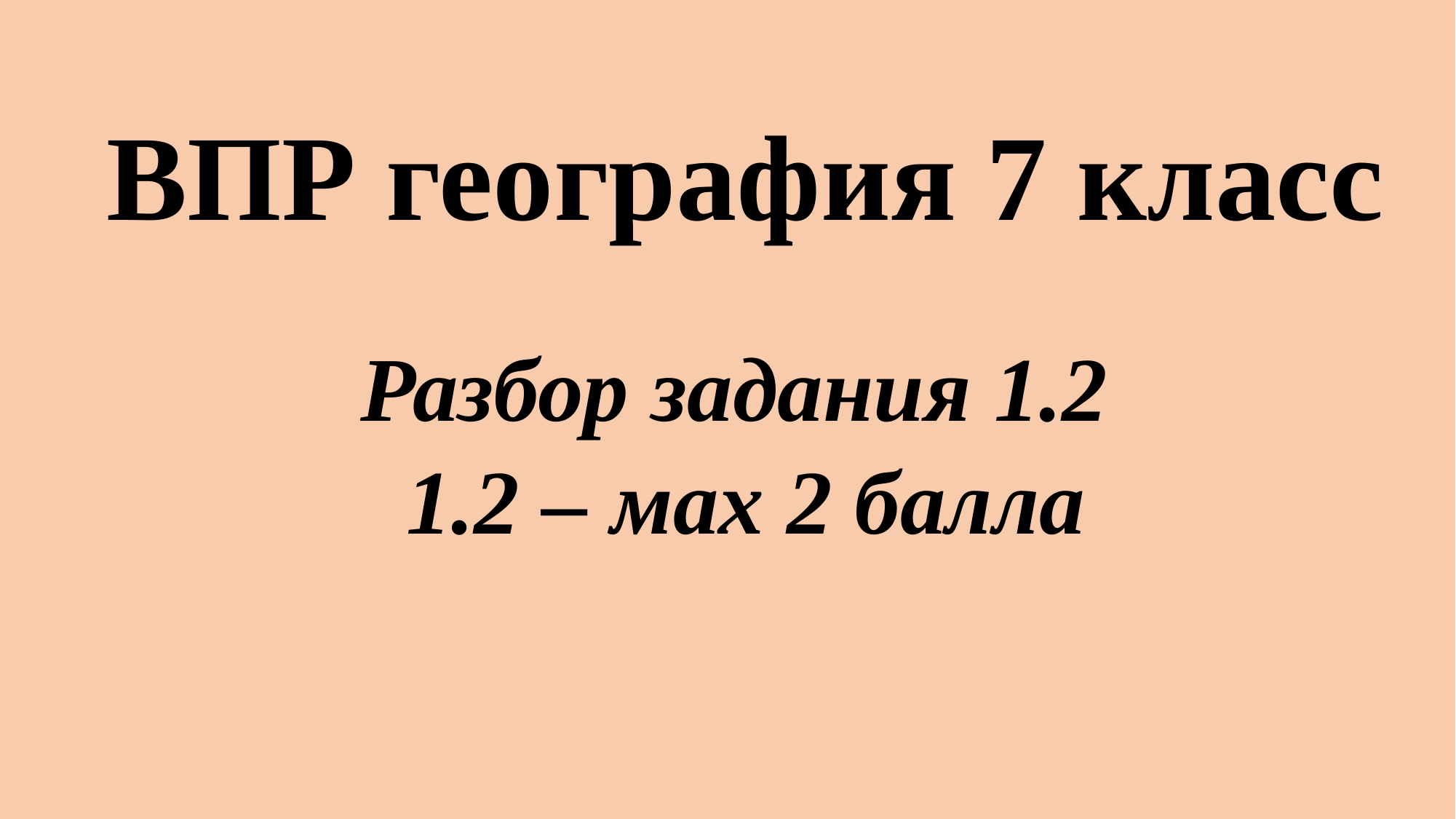

# ВПР география 7 класс
Разбор задания 1.2
1.2 – мах 2 балла